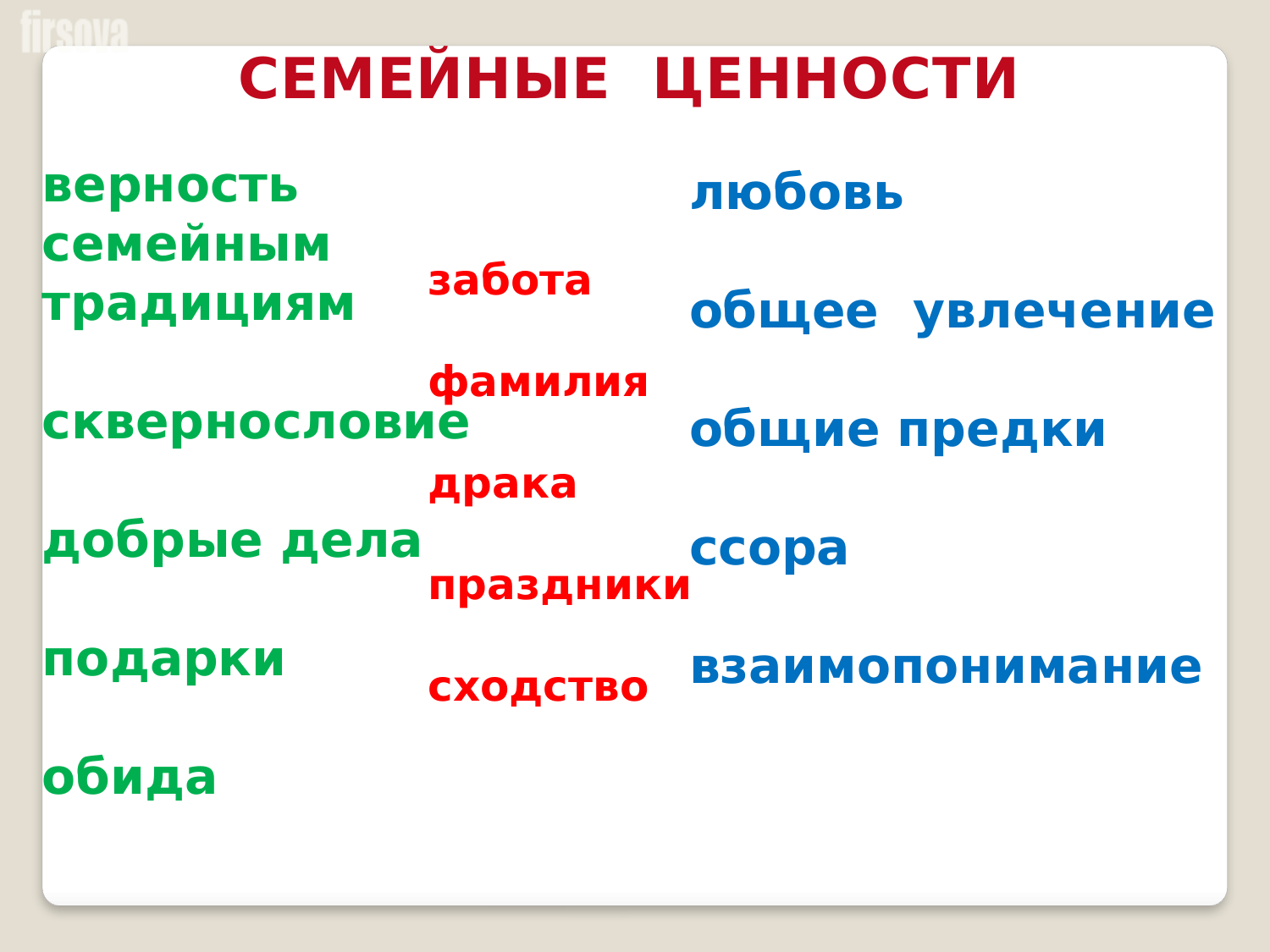

СЕМЕЙНЫЕ  ЦЕННОСТИ
любовь
общее  увлечение
общие предки
ссора
взаимопонимание

верность
семейным
традициям

сквернословие

добрые дела

подарки

обида

забота

фамилия

драка

праздники

сходство